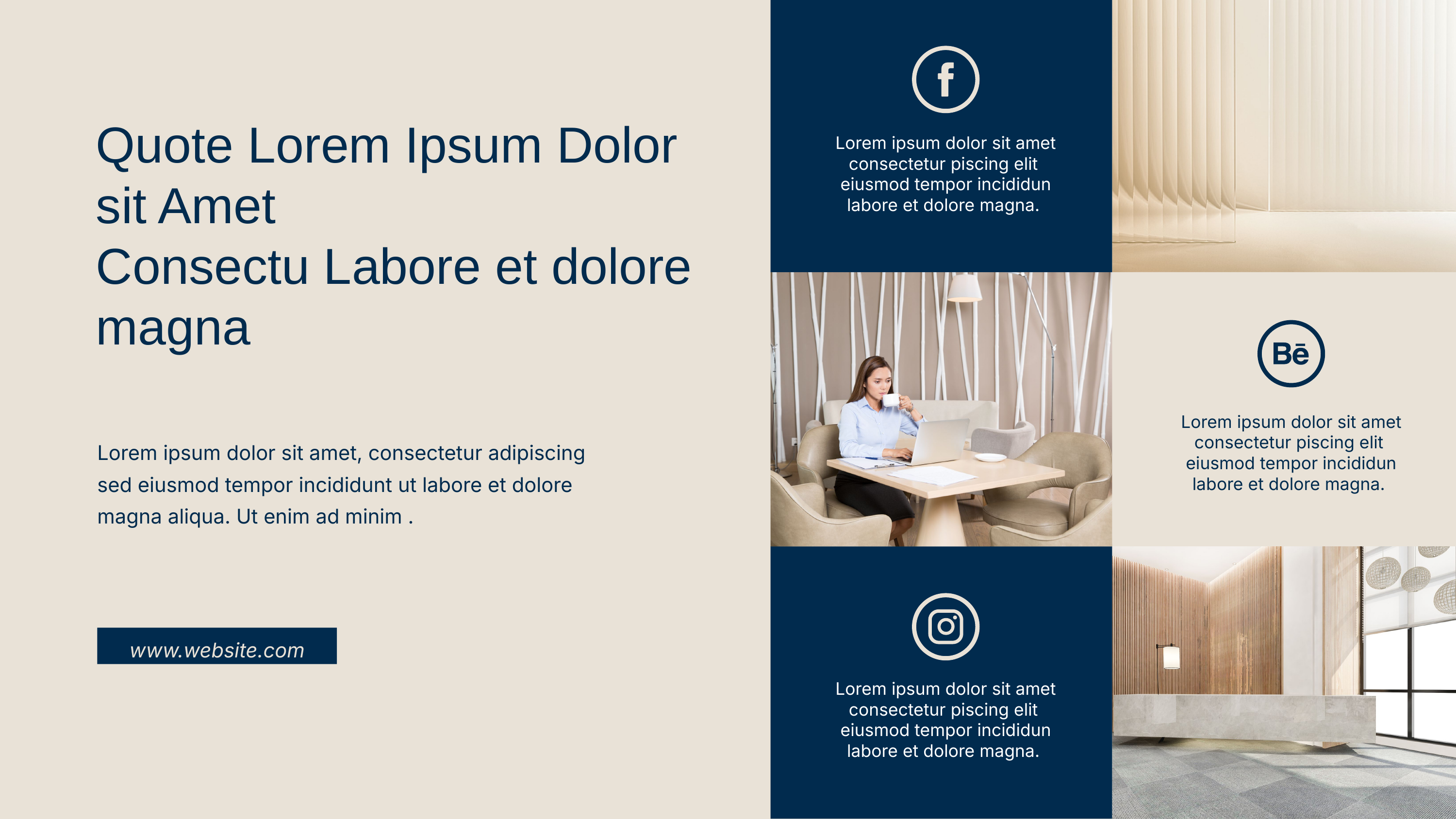

Quote Lorem Ipsum Dolor sit Amet
Consectu Labore et dolore magna
Lorem ipsum dolor sit amet consectetur piscing elit  eiusmod tempor incididun labore et dolore magna.

Lorem ipsum dolor sit amet consectetur piscing elit  eiusmod tempor incididun labore et dolore magna.
Lorem ipsum dolor sit amet, consectetur adipiscing
sed eiusmod tempor incididunt ut labore et dolore magna aliqua. Ut enim ad minim .

www.website.com
Lorem ipsum dolor sit amet consectetur piscing elit  eiusmod tempor incididun labore et dolore magna.